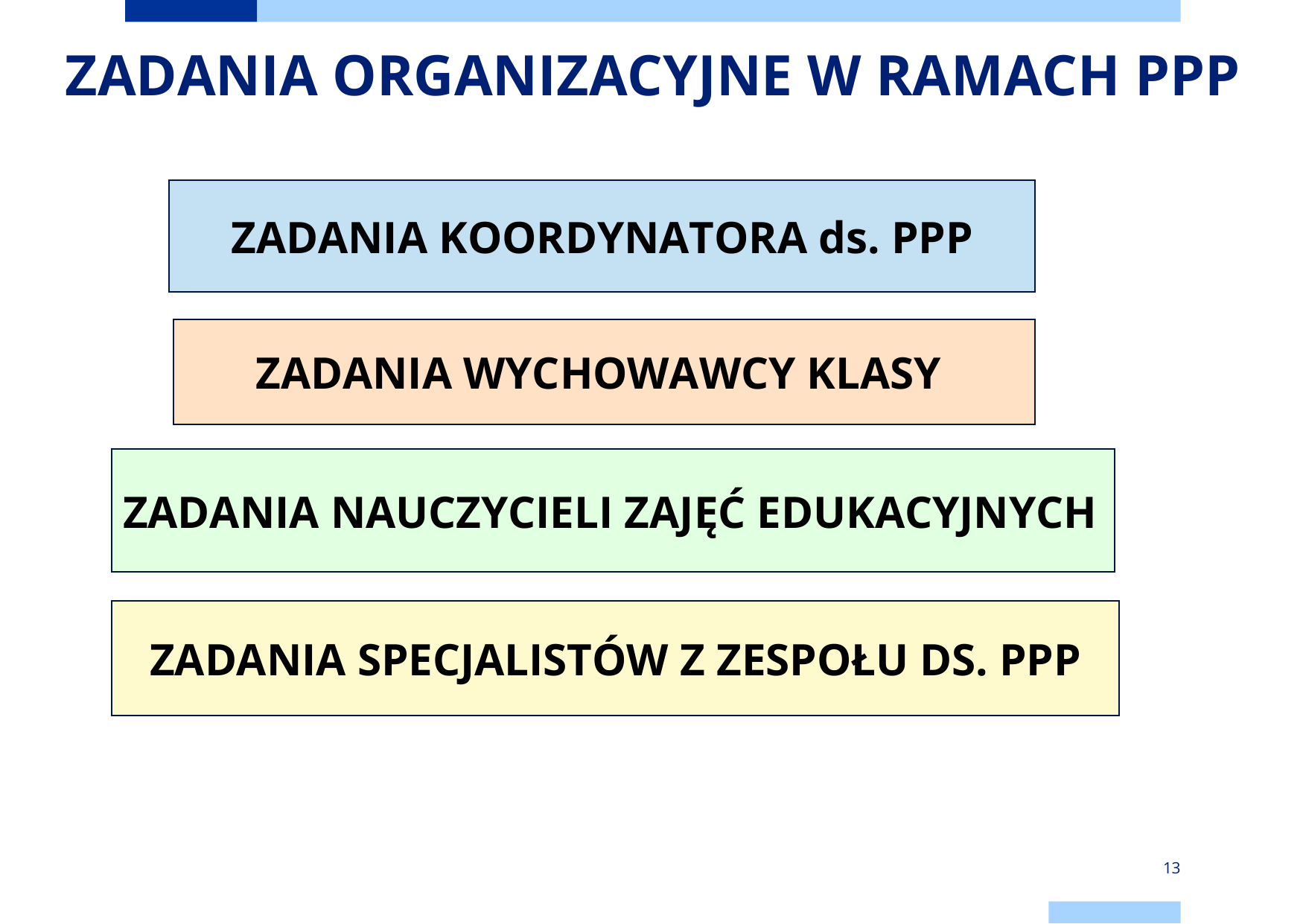

# ZADANIA ORGANIZACYJNE W RAMACH PPP

ZADANIA KOORDYNATORA ds. PPP
ZADANIA WYCHOWAWCY KLASY
ZADANIA NAUCZYCIELI ZAJĘĆ EDUKACYJNYCH
ZADANIA SPECJALISTÓW Z ZESPOŁU DS. PPP
13